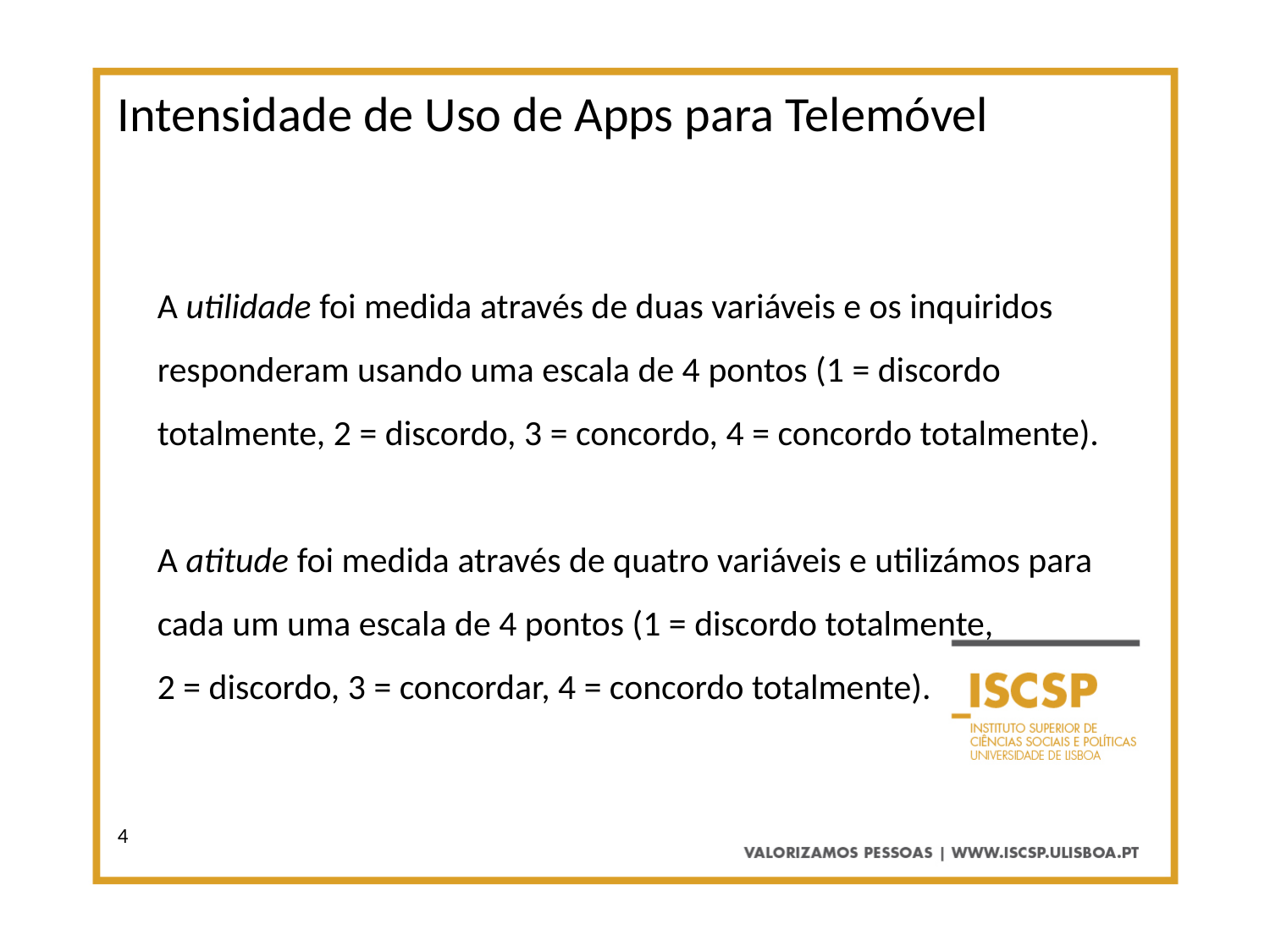

Intensidade de Uso de Apps para Telemóvel
A utilidade foi medida através de duas variáveis e os inquiridos responderam usando uma escala de 4 pontos (1 = discordo totalmente, 2 = discordo, 3 = concordo, 4 = concordo totalmente).

A atitude foi medida através de quatro variáveis e utilizámos para cada um uma escala de 4 pontos (1 = discordo totalmente,
2 = discordo, 3 = concordar, 4 = concordo totalmente).
4